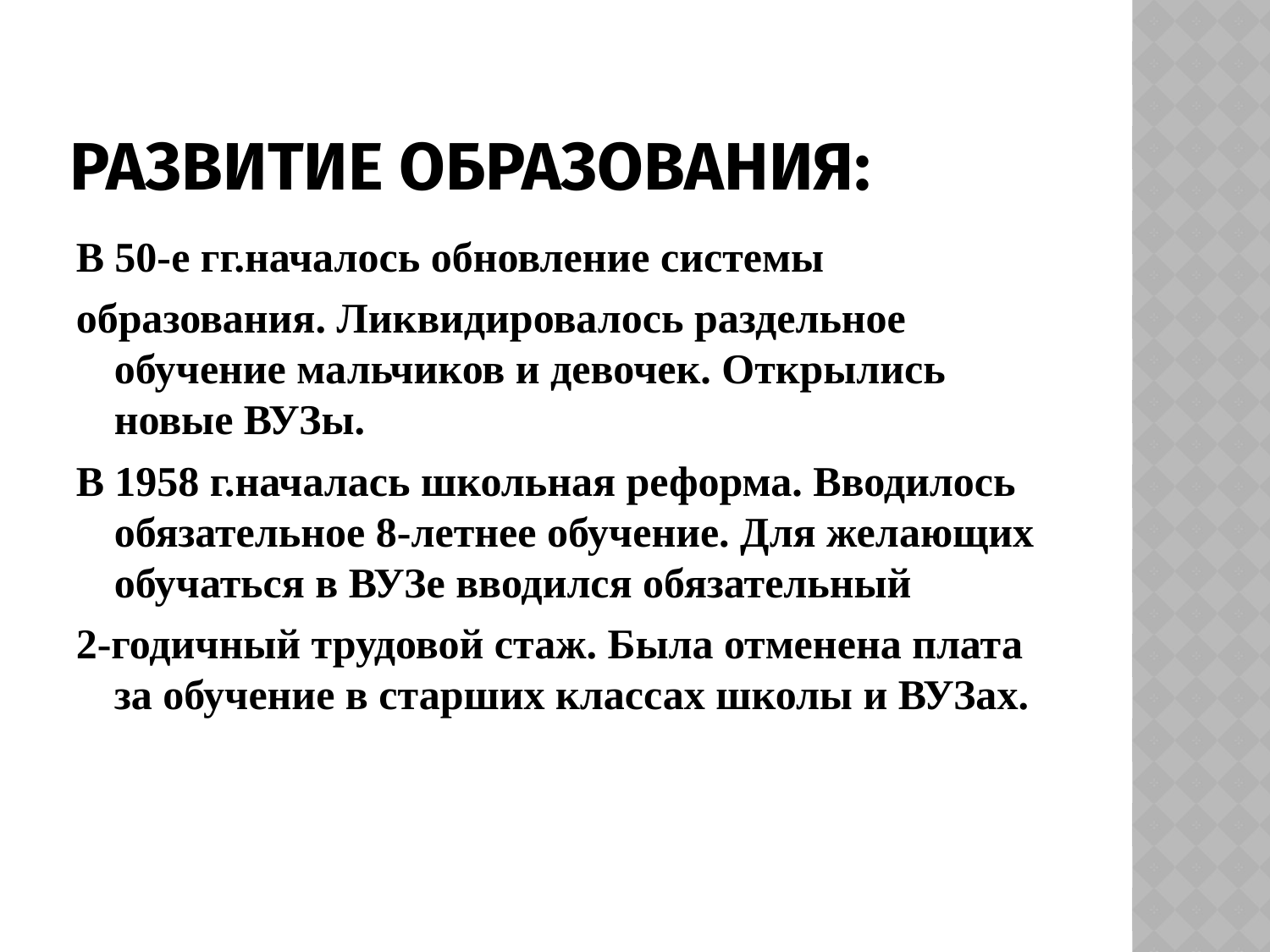

# Развитие образования:
В 50-е гг.началось обновление системы
образования. Ликвидировалось раздельное обучение мальчиков и девочек. Открылись новые ВУЗы.
В 1958 г.началась школьная реформа. Вводилось обязательное 8-летнее обучение. Для желающих обучаться в ВУЗе вводился обязательный
2-годичный трудовой стаж. Была отменена плата за обучение в старших классах школы и ВУЗах.